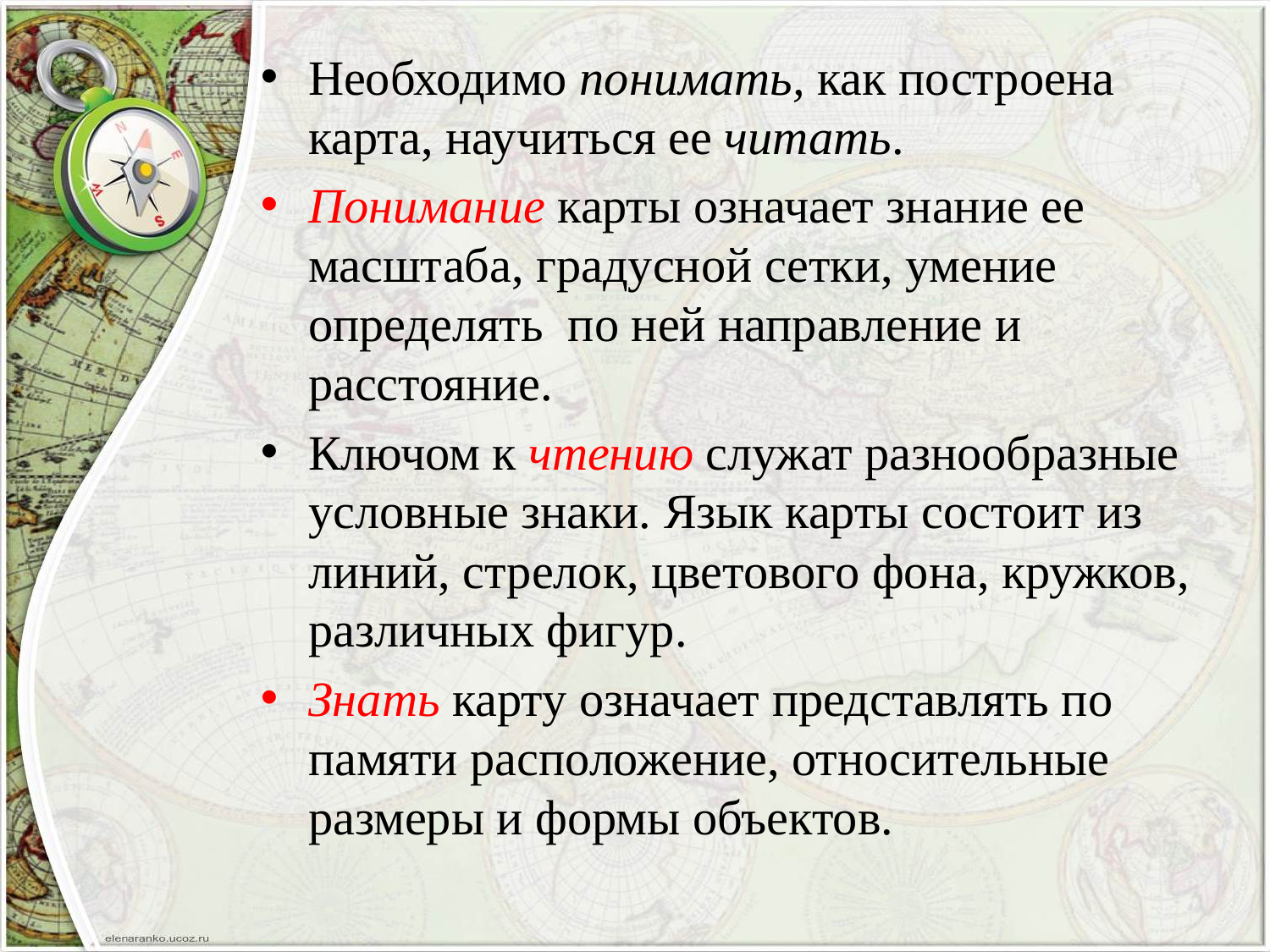

Необходимо понимать, как построена карта, научиться ее читать.
Понимание карты означает знание ее масштаба, градусной сетки, умение определять  по ней направление и расстояние.
Ключом к чтению служат разнообразные условные знаки. Язык карты состоит из линий, стрелок, цветового фона, кружков, различных фигур.
Знать карту означает представлять по памяти расположение, относительные размеры и формы объектов.